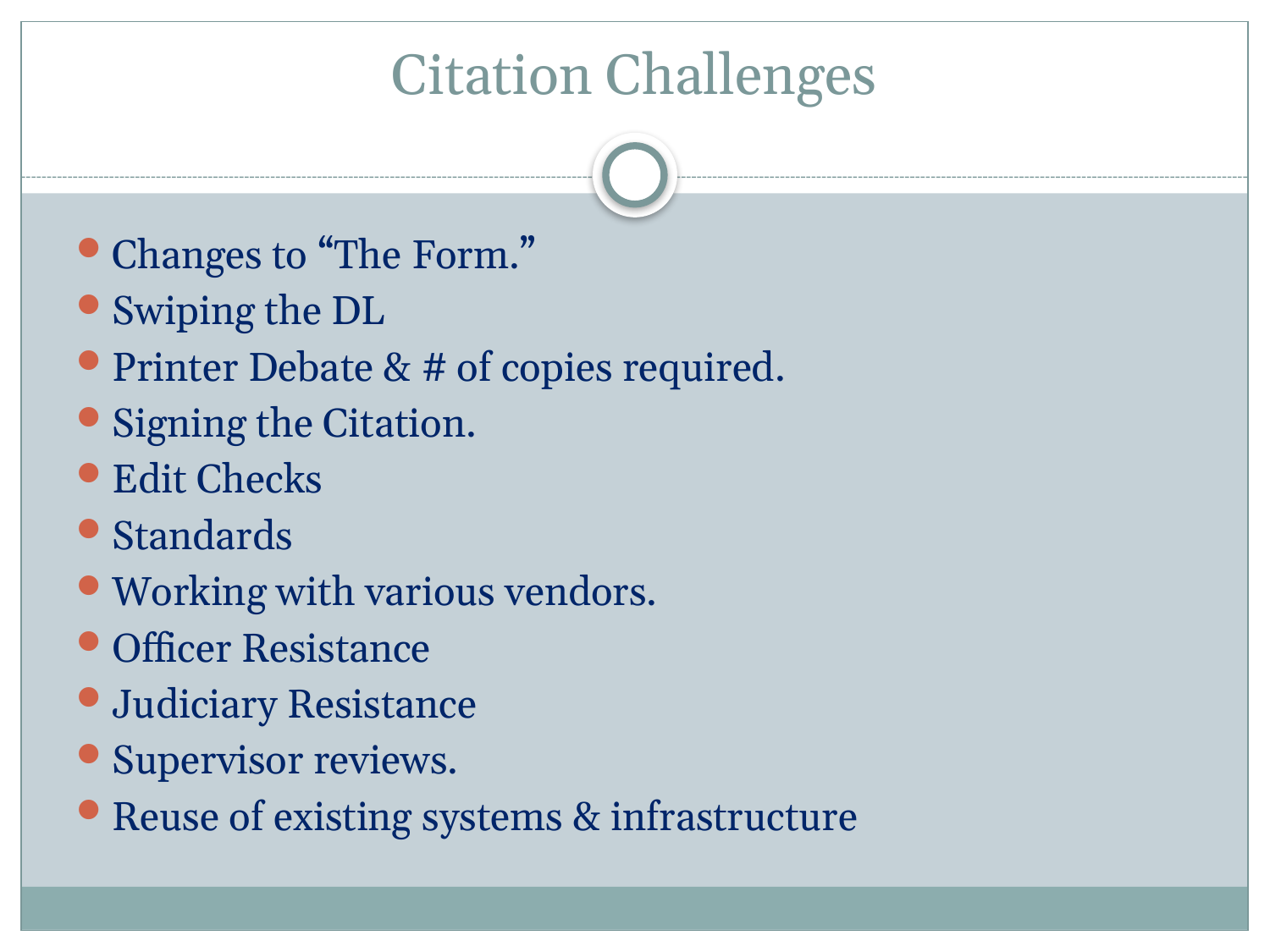

# Citation Challenges
Changes to “The Form.”
Swiping the DL
Printer Debate & # of copies required.
Signing the Citation.
Edit Checks
Standards
Working with various vendors.
Officer Resistance
Judiciary Resistance
Supervisor reviews.
Reuse of existing systems & infrastructure